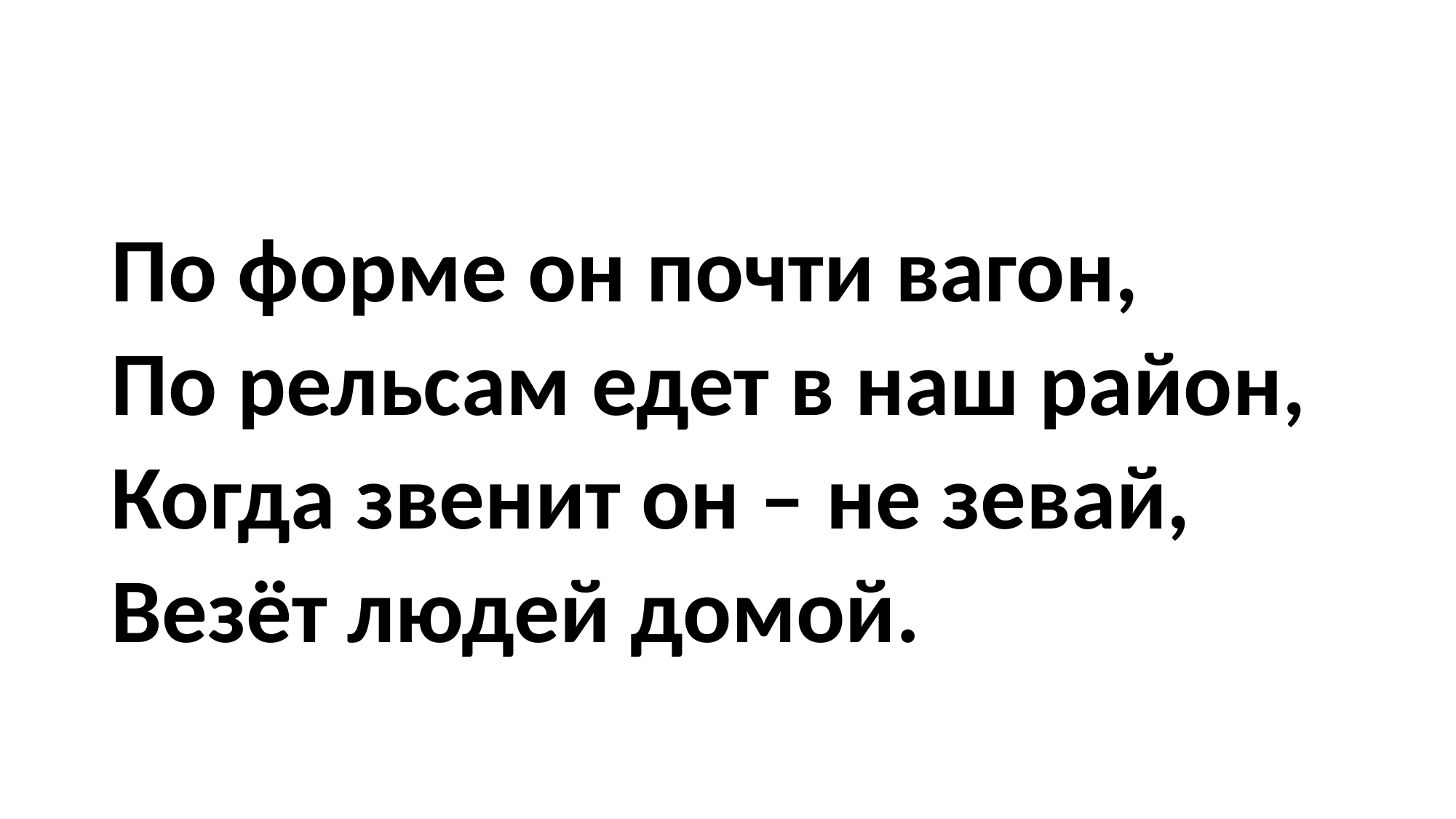

#
По форме он почти вагон,
По рельсам едет в наш район,
Когда звенит он – не зевай,
Везёт людей домой.